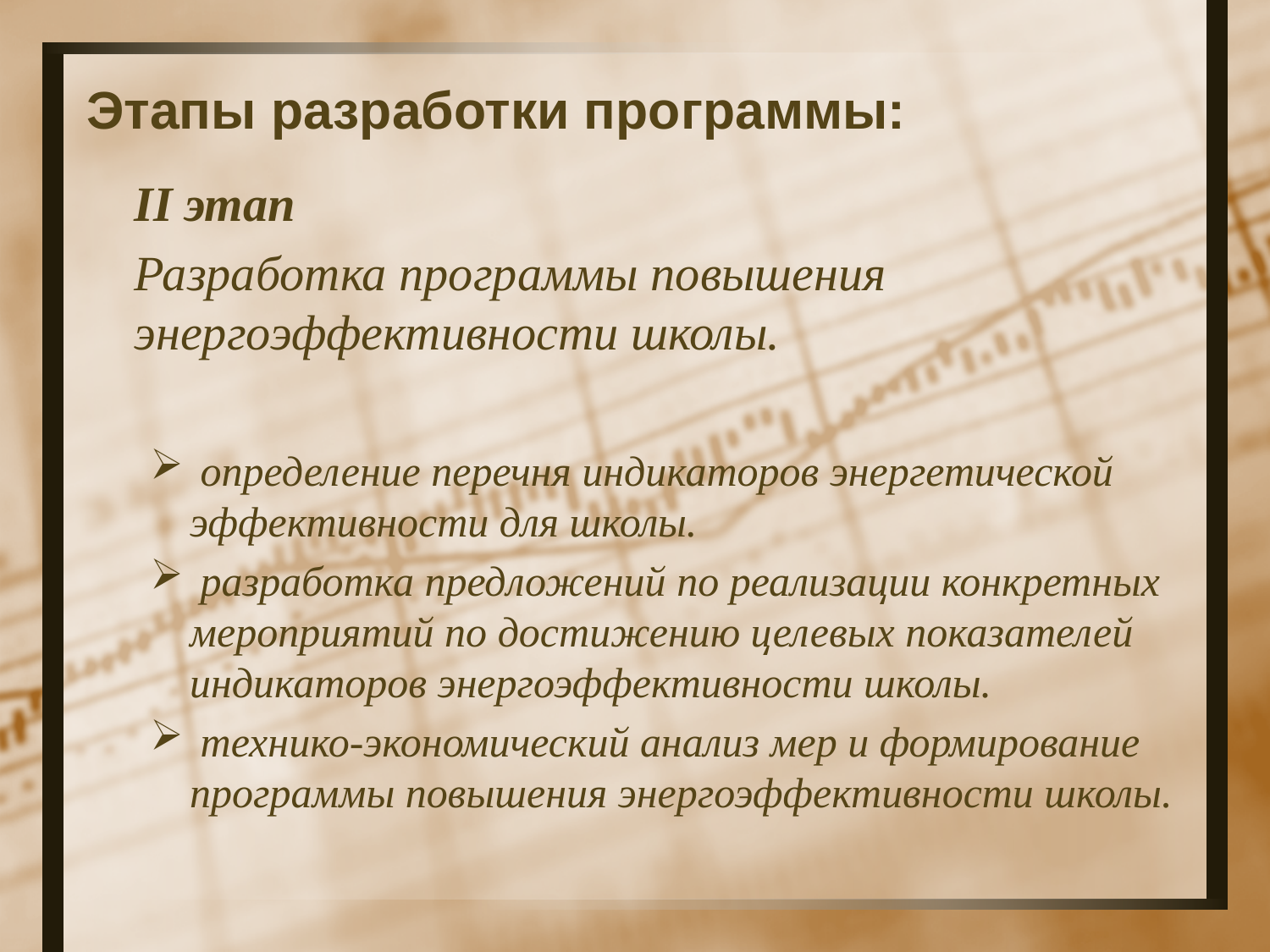

#
Этапы разработки программы:
	II этап
	Разработка программы повышения энергоэффективности школы.

 определение перечня индикаторов энергетической эффективности для школы.
 разработка предложений по реализации конкретных мероприятий по достижению целевых показателей индикаторов энергоэффективности школы.
 технико-экономический анализ мер и формирование программы повышения энергоэффективности школы.